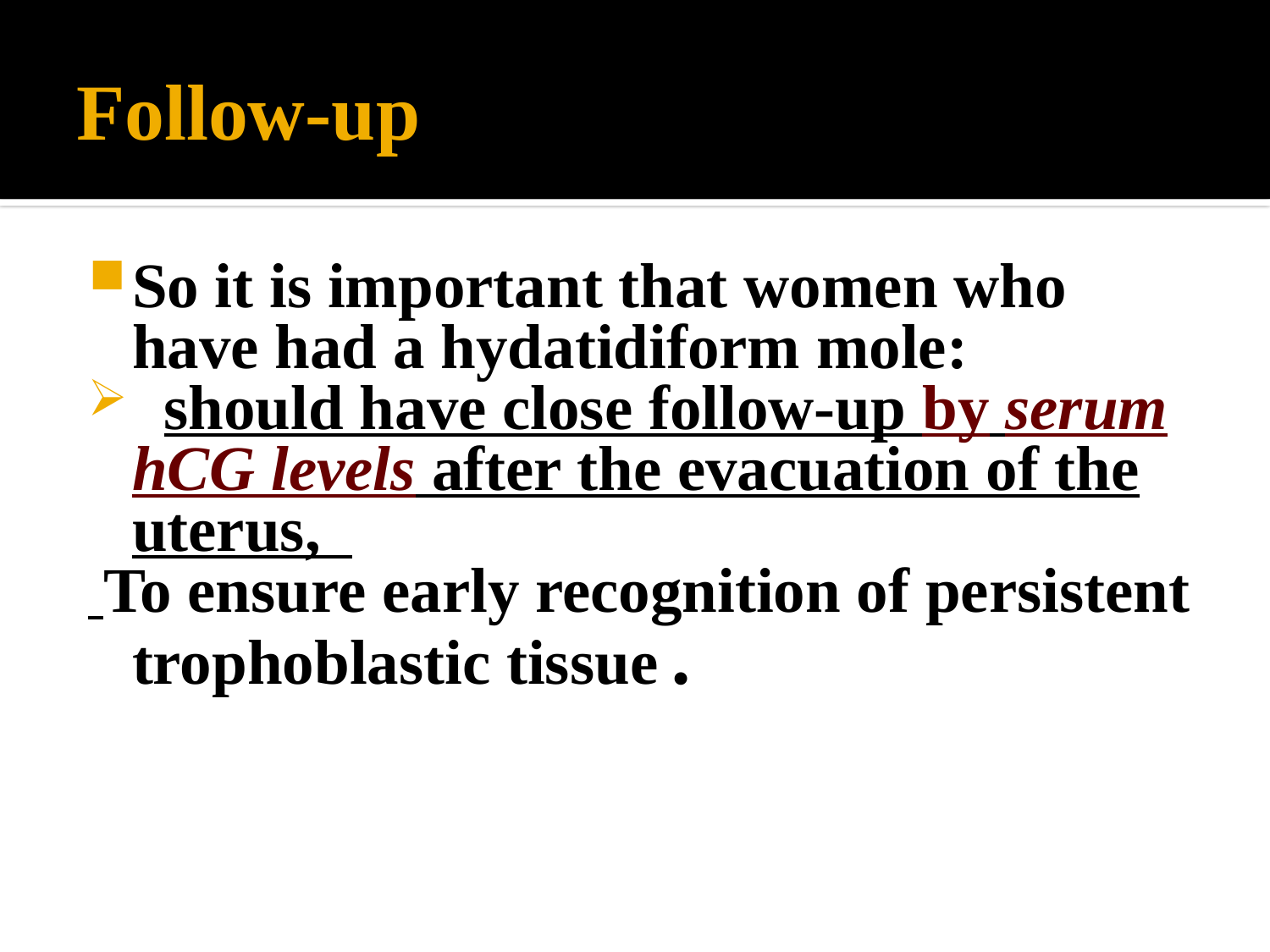

# Follow-up
So it is important that women who have had a hydatidiform mole:
  should have close follow-up by serum hCG levels after the evacuation of the uterus,
 To ensure early recognition of persistent trophoblastic tissue .